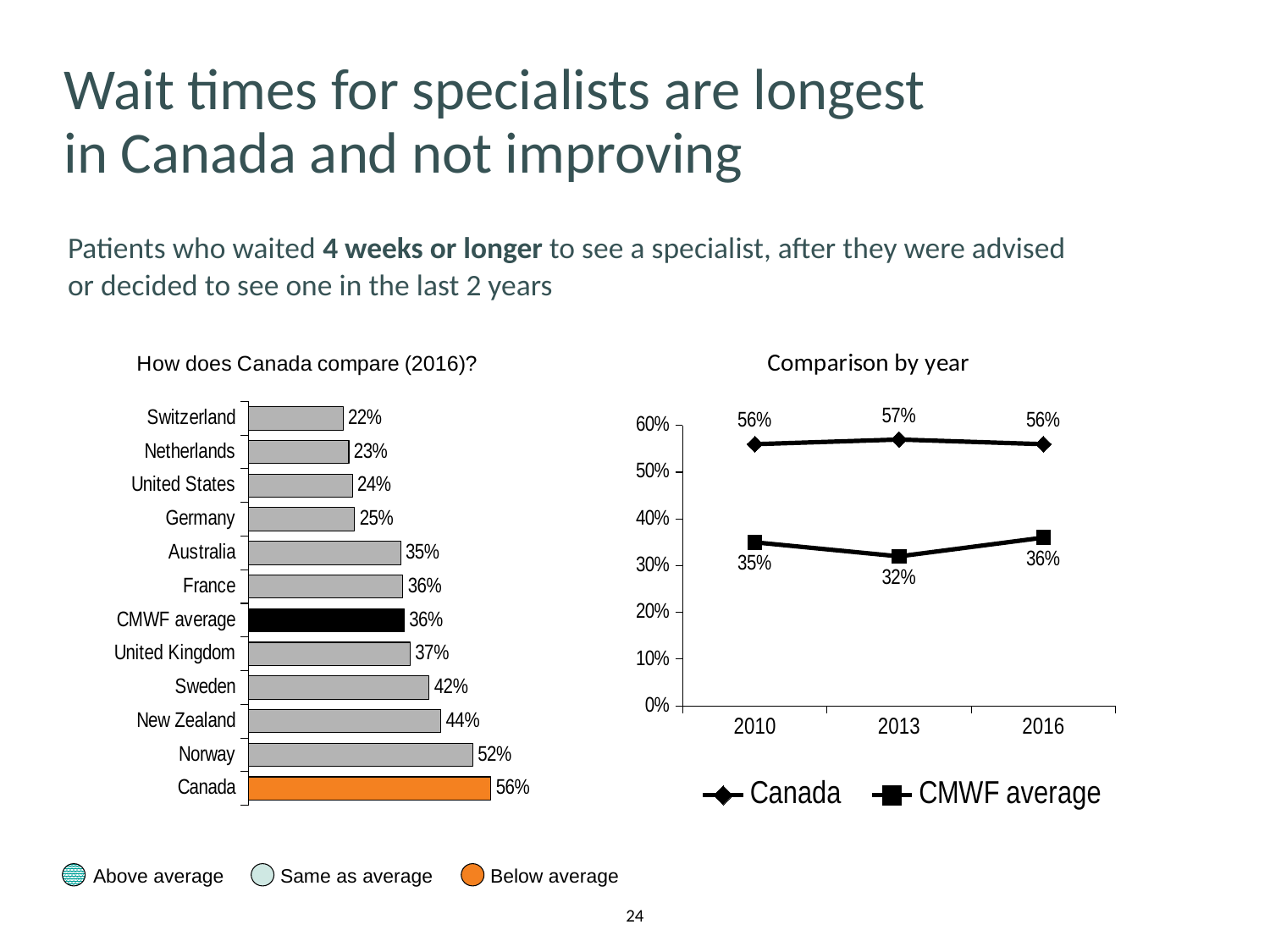

# Wait times for specialists are longest in Canada and not improving
Patients who waited 4 weeks or longer to see a specialist, after they were advised
or decided to see one in the last 2 years

### Chart

| Category | Column2 |
|---|---|
| Canada | 0.560092407575898 |
| Norway | 0.5182476848723135 |
| New Zealand | 0.4446290855878586 |
| Sweden | 0.41737782362910214 |
| United Kingdom | 0.3737151626630443 |
| CMWF average | 0.3599132328822774 |
| France | 0.3568471447667375 |
| Australia | 0.3517756462700209 |
| Germany | 0.24541532939166166 |
| United States | 0.24013107307653492 |
| Netherlands | 0.23200411931445952 |
| Switzerland | 0.2188100845574203 |

### Chart

| Category | Canada | CMWF average |
|---|---|---|
| 2010 | 0.56 | 0.35 |
| 2013 | 0.57 | 0.32 |
| 2016 | 0.56 | 0.36 |
Below average

Above average

Same as average